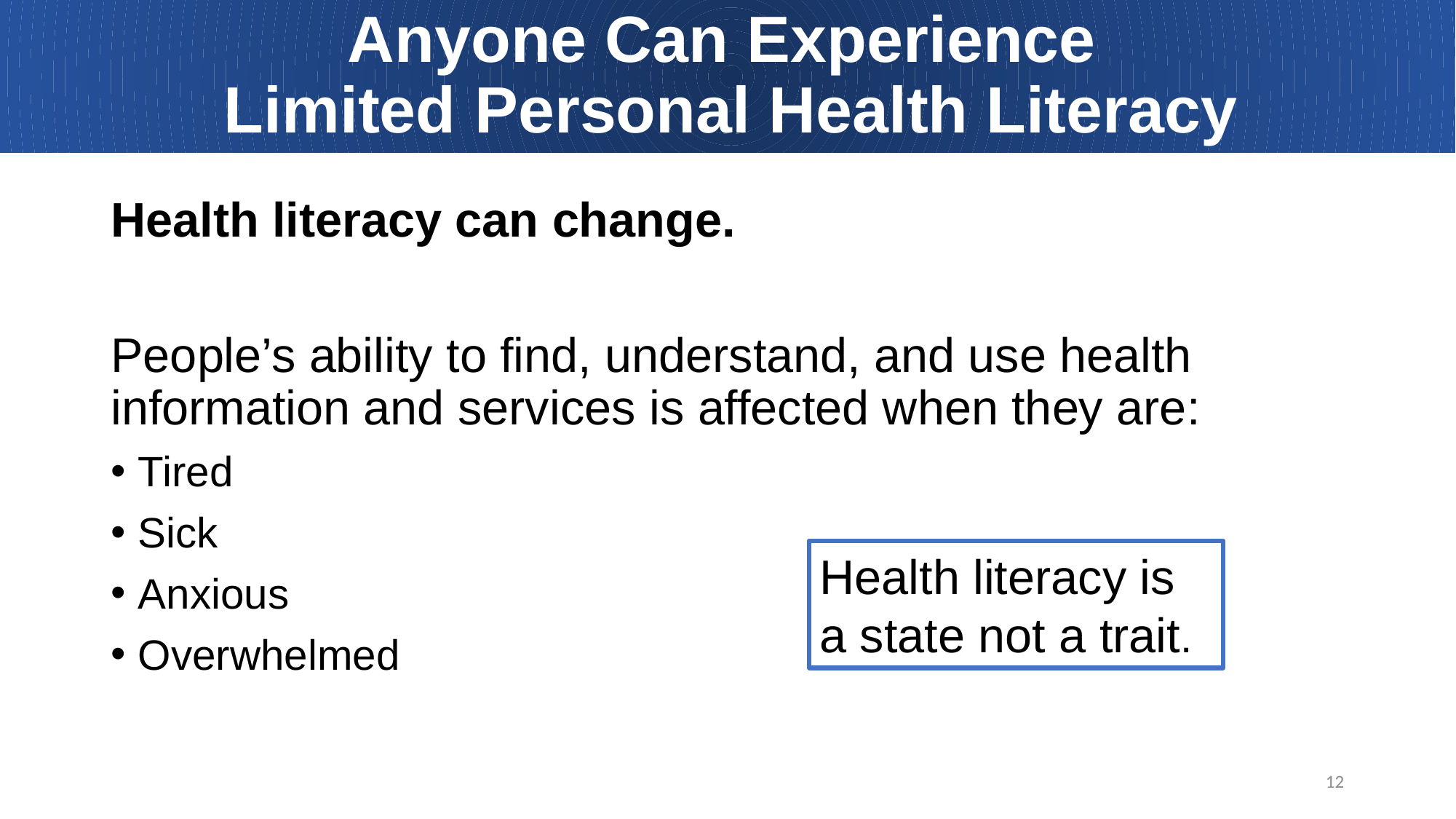

# Anyone Can Experience Limited Personal Health Literacy
Health literacy can change.

People’s ability to find, understand, and use health information and services is affected when they are:
Tired
Sick
Anxious
Overwhelmed

Health literacy is a state not a trait.
12